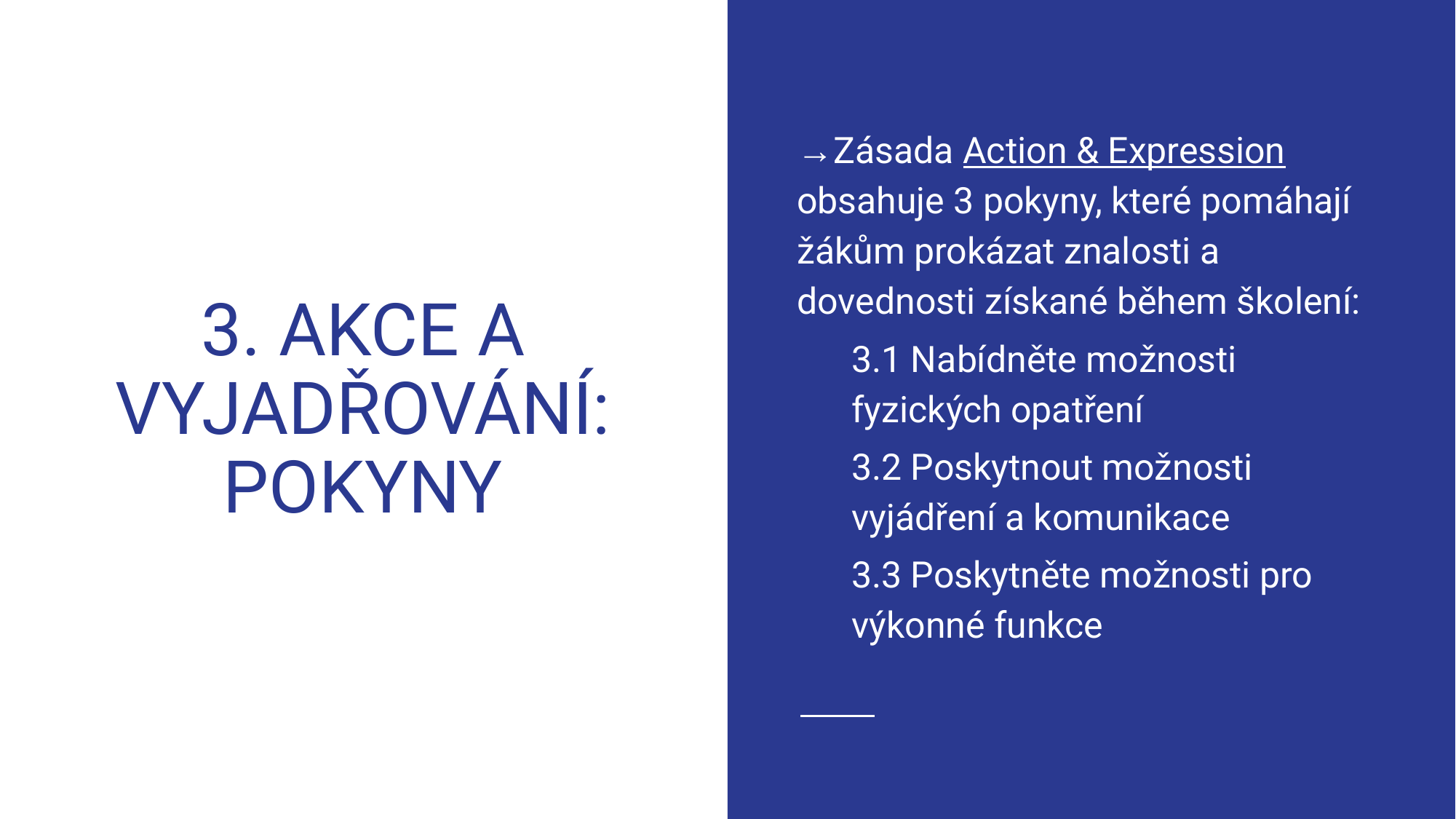

→Zásada Action & Expression obsahuje 3 pokyny, které pomáhají žákům prokázat znalosti a dovednosti získané během školení:
3.1 Nabídněte možnosti fyzických opatření
3.2 Poskytnout možnosti vyjádření a komunikace
3.3 Poskytněte možnosti pro výkonné funkce

# 3. AKCE A VYJADŘOVÁNÍ: POKYNY